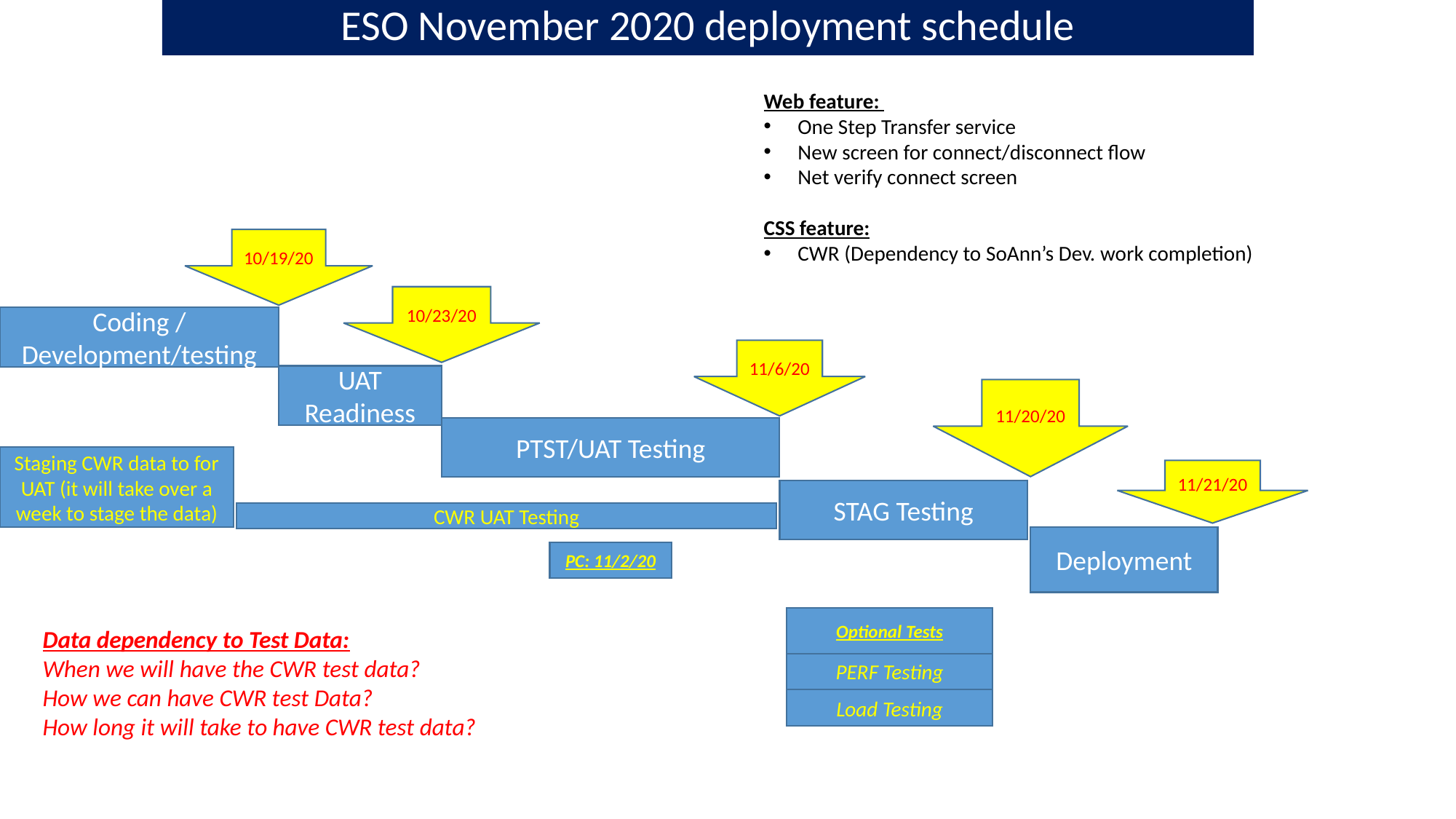

# ESO November 2020 deployment schedule
Web feature:
One Step Transfer service
New screen for connect/disconnect flow
Net verify connect screen

CSS feature:
CWR (Dependency to SoAnn’s Dev. work completion)

10/19/20
10/23/20
Coding / Development/testing
11/6/20
UAT Readiness
11/20/20
PTST/UAT Testing
Staging CWR data to for UAT (it will take over a week to stage the data)
11/21/20
STAG Testing
CWR UAT Testing
Deployment
PC: 11/2/20
Optional Tests
Data dependency to Test Data:
When we will have the CWR test data?
How we can have CWR test Data?
How long it will take to have CWR test data?
PERF Testing
Load Testing